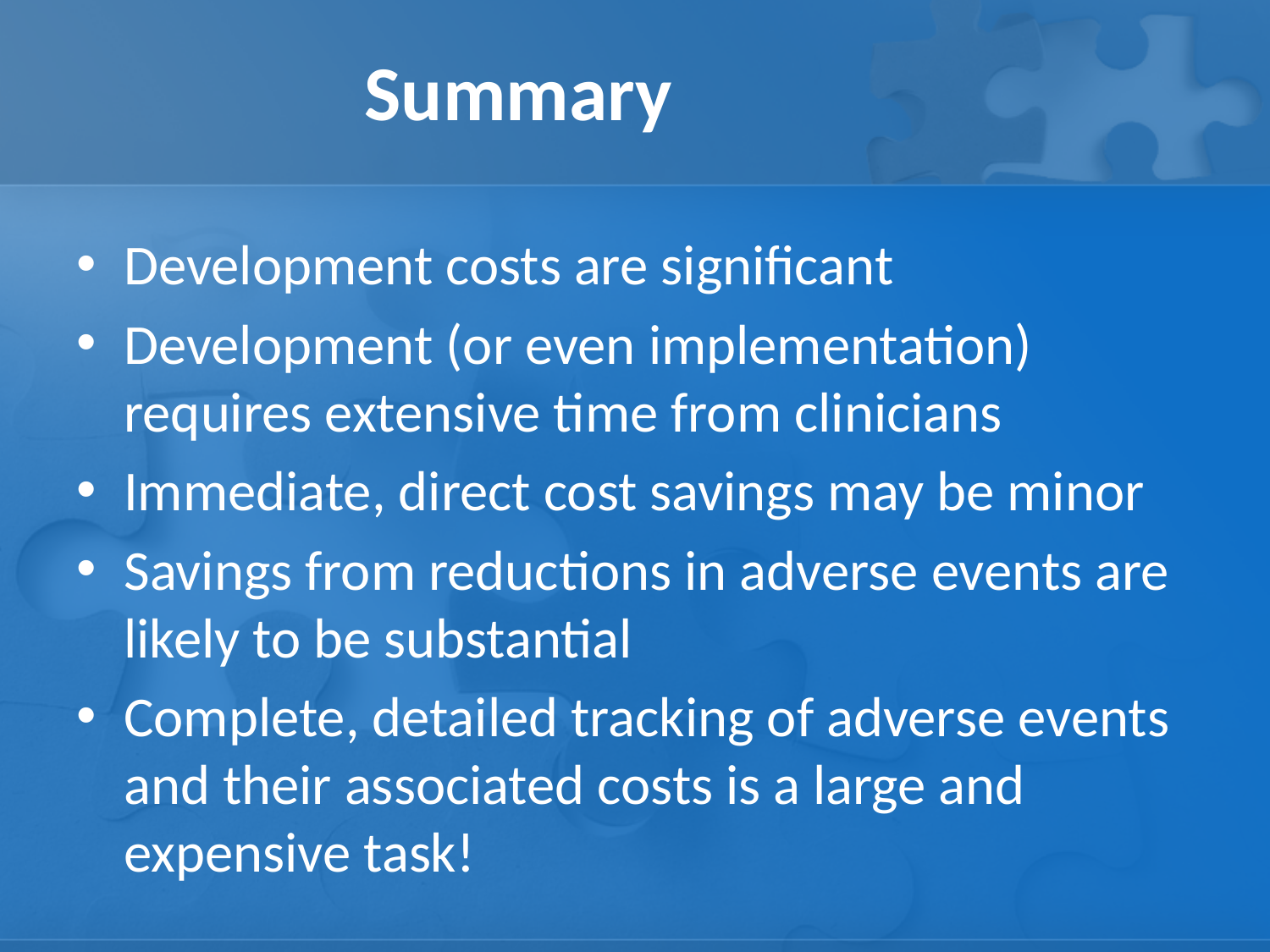

# Summary
Development costs are significant
Development (or even implementation) requires extensive time from clinicians
Immediate, direct cost savings may be minor
Savings from reductions in adverse events are likely to be substantial
Complete, detailed tracking of adverse events and their associated costs is a large and expensive task!